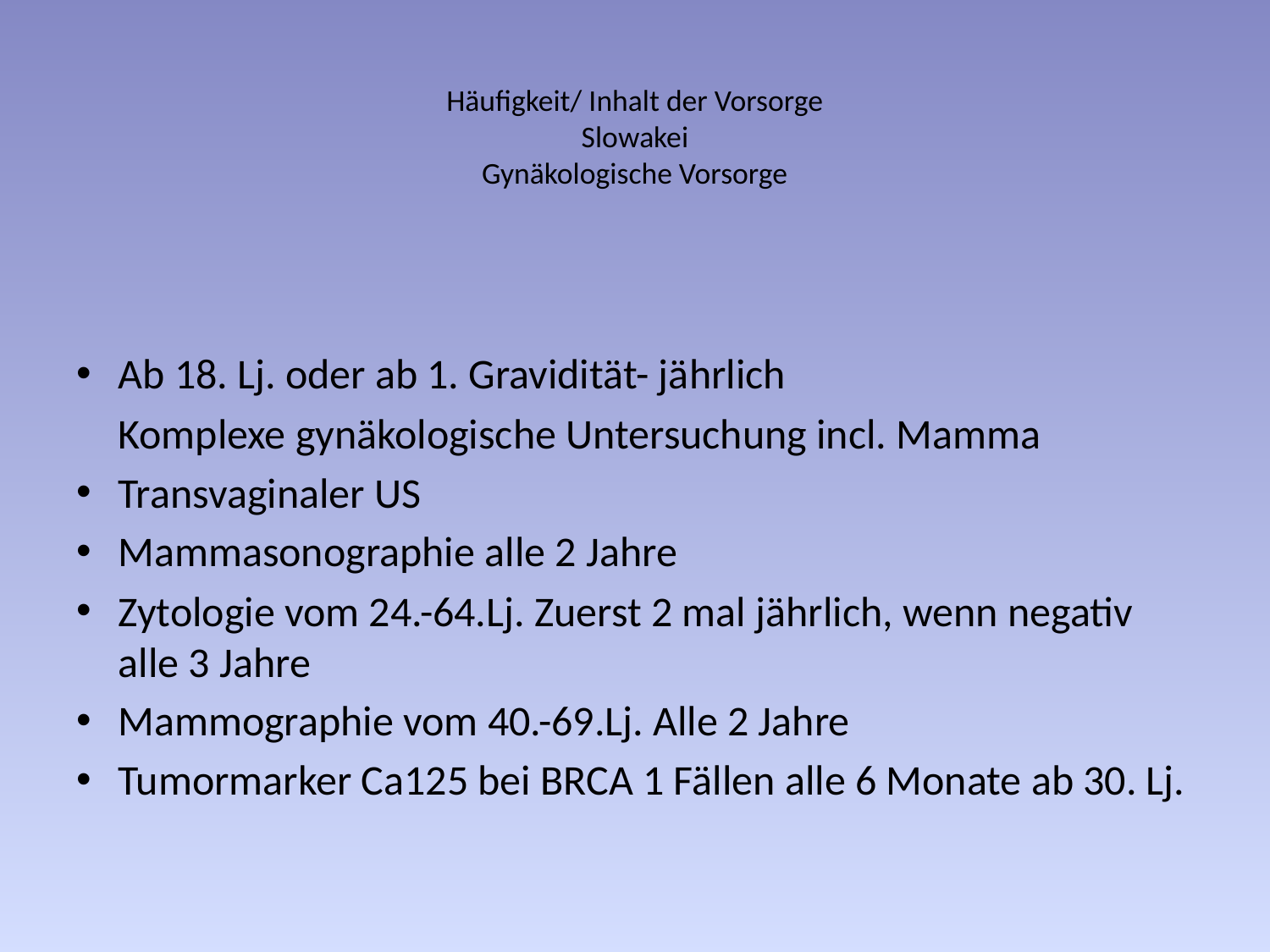

# Häufigkeit/ Inhalt der Vorsorge Slowakei Gynäkologische Vorsorge

Ab 18. Lj. oder ab 1. Gravidität- jährlich
	Komplexe gynäkologische Untersuchung incl. Mamma
Transvaginaler US
Mammasonographie alle 2 Jahre
Zytologie vom 24.-64.Lj. Zuerst 2 mal jährlich, wenn negativ alle 3 Jahre
Mammographie vom 40.-69.Lj. Alle 2 Jahre
Tumormarker Ca125 bei BRCA 1 Fällen alle 6 Monate ab 30. Lj.